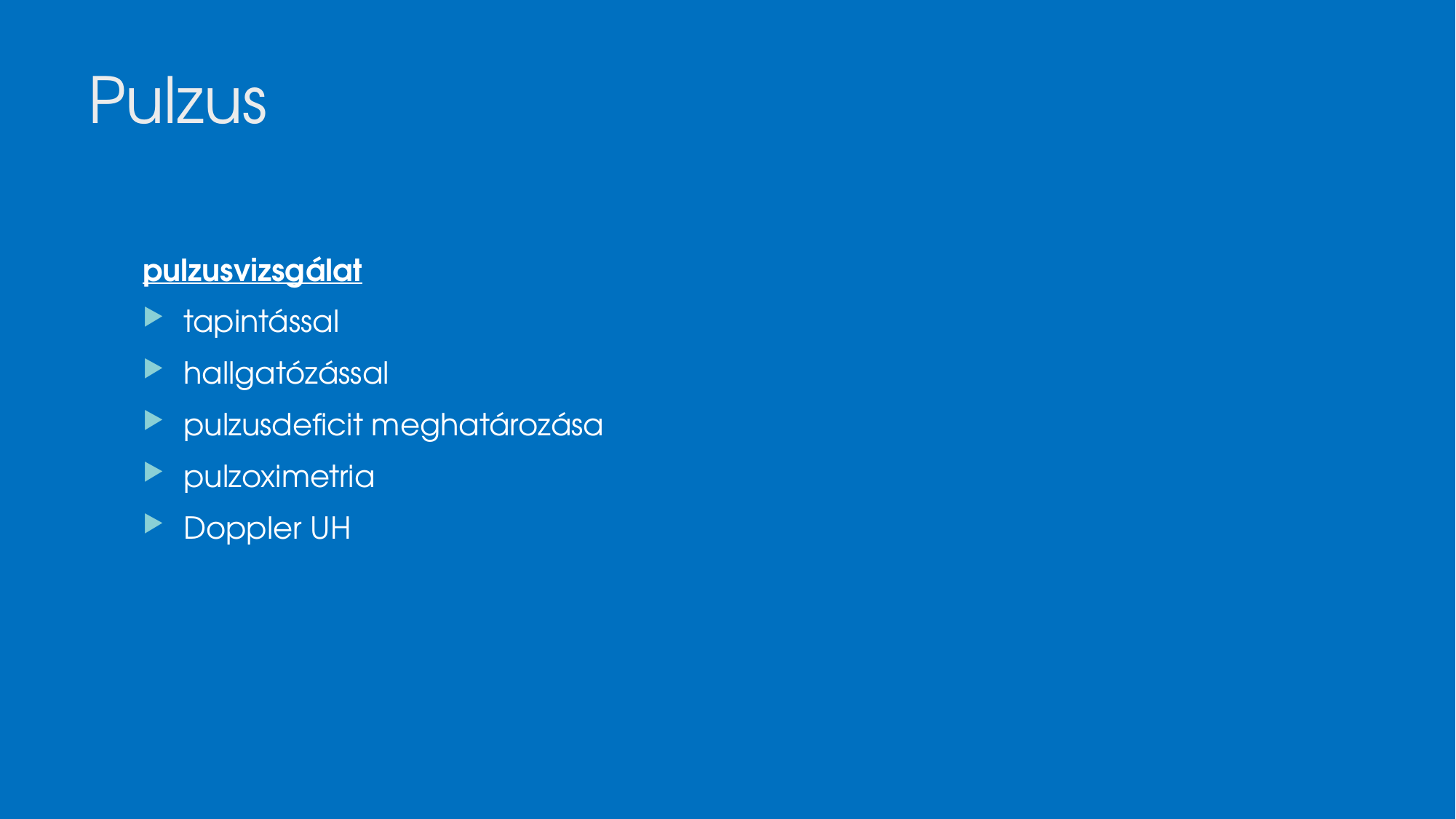

# Pulzus
pulzusvizsgálat
tapintással
hallgatózással
pulzusdeficit meghatározása
pulzoximetria
Doppler UH